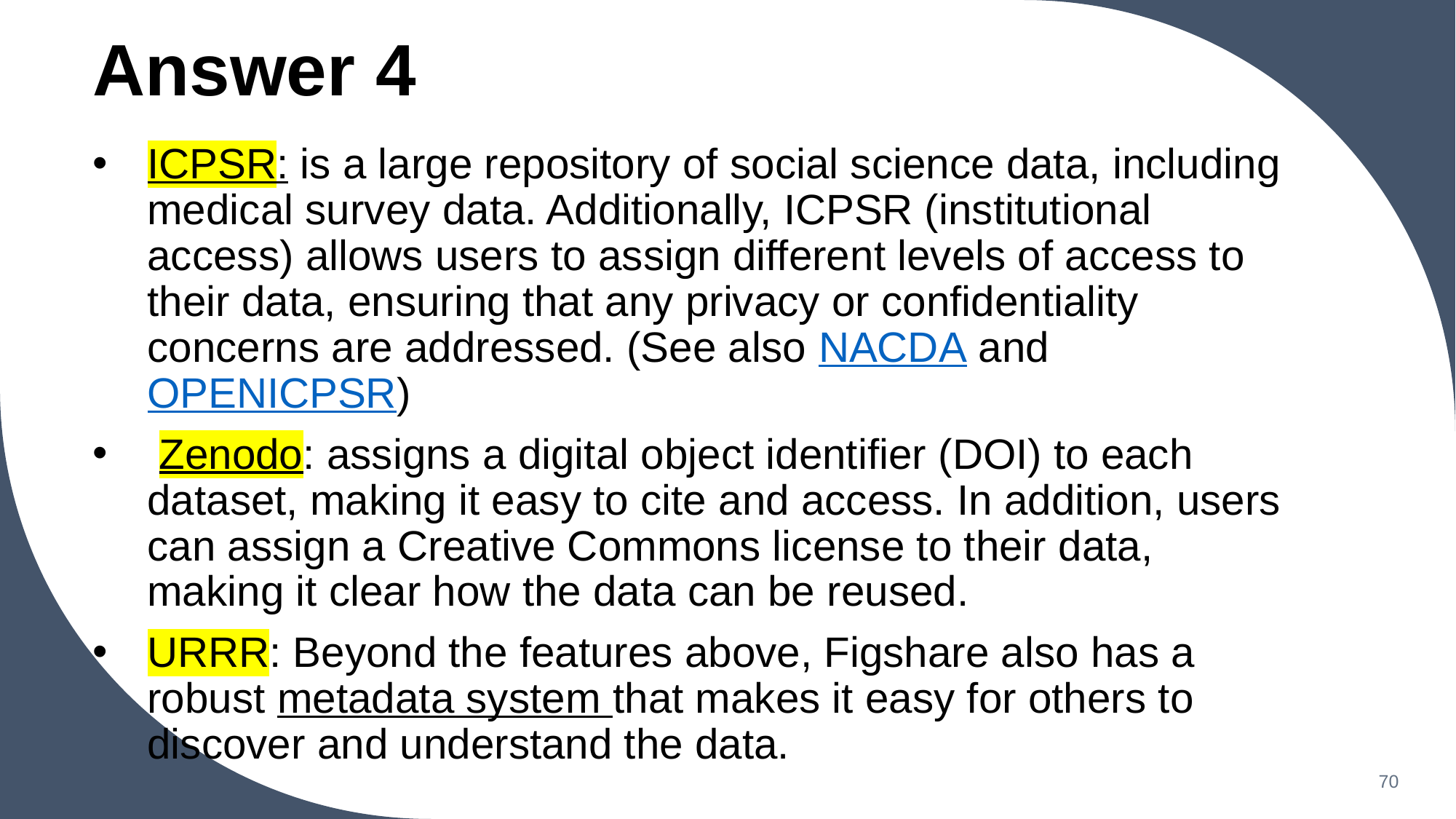

# Answer 4
ICPSR: is a large repository of social science data, including medical survey data. Additionally, ICPSR (institutional access) allows users to assign different levels of access to their data, ensuring that any privacy or confidentiality concerns are addressed. (See also NACDA and OPENICPSR)
 Zenodo: assigns a digital object identifier (DOI) to each dataset, making it easy to cite and access. In addition, users can assign a Creative Commons license to their data, making it clear how the data can be reused.
URRR: Beyond the features above, Figshare also has a robust metadata system that makes it easy for others to discover and understand the data.

70